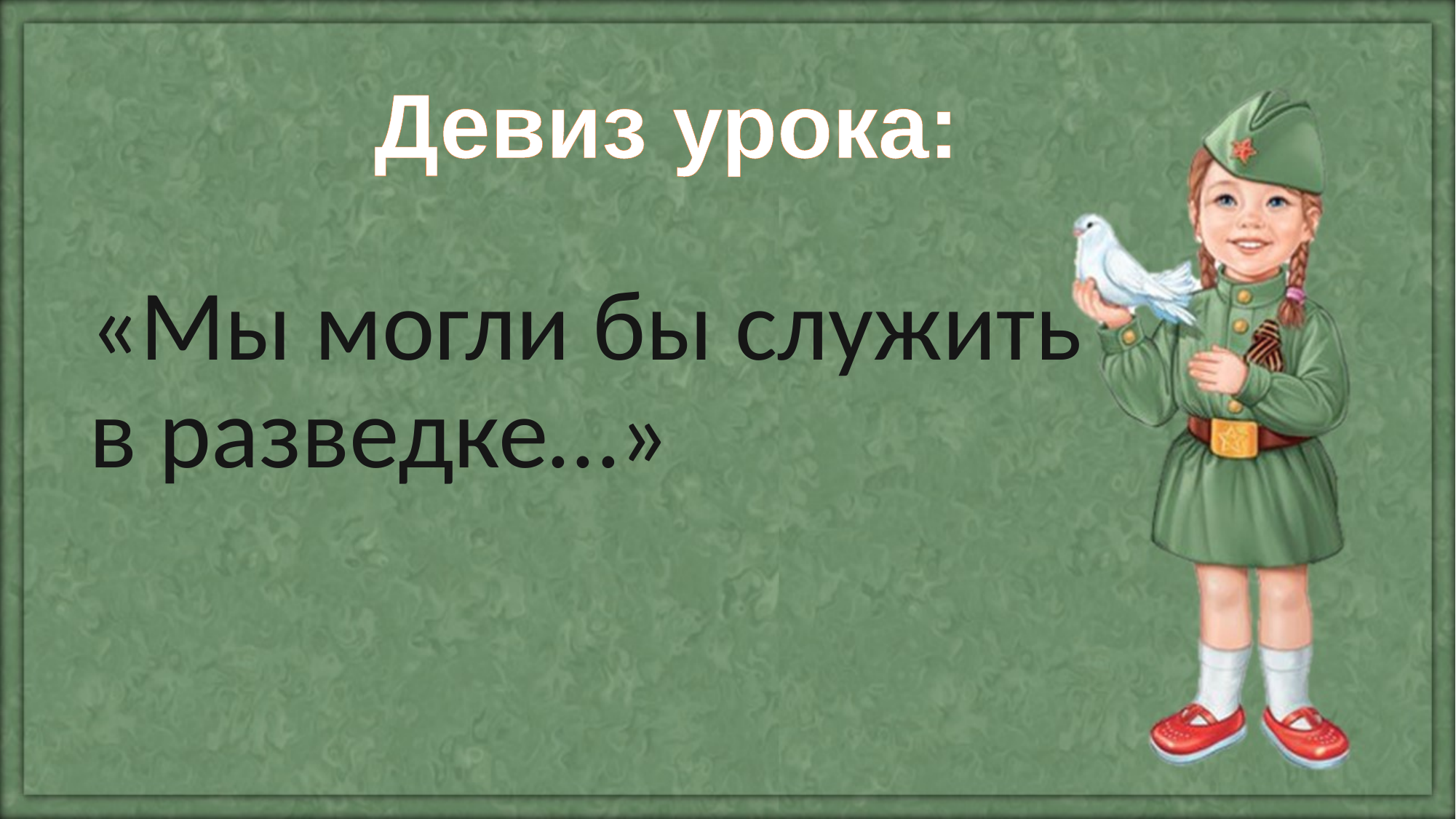

# Девиз урока:
«Мы могли бы служить в разведке…»